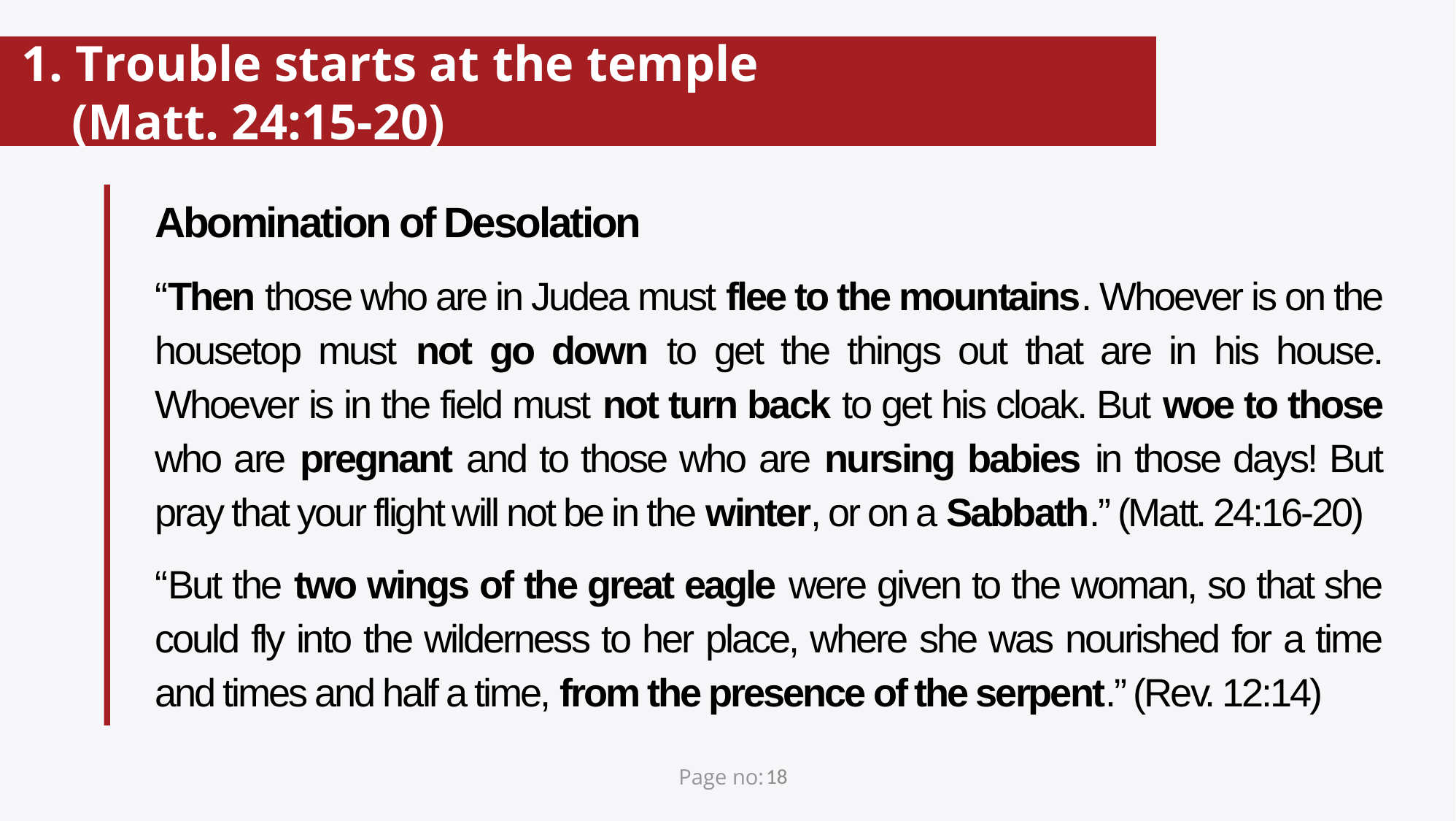

# 1. Trouble starts at the temple (Matt. 24:15-20)
Abomination of Desolation
“Then those who are in Judea must flee to the mountains. Whoever is on the housetop must not go down to get the things out that are in his house. Whoever is in the field must not turn back to get his cloak. But woe to those who are pregnant and to those who are nursing babies in those days! But pray that your flight will not be in the winter, or on a Sabbath.” (Matt. 24:16-20)
“But the two wings of the great eagle were given to the woman, so that she could fly into the wilderness to her place, where she was nourished for a time and times and half a time, from the presence of the serpent.” (Rev. 12:14)